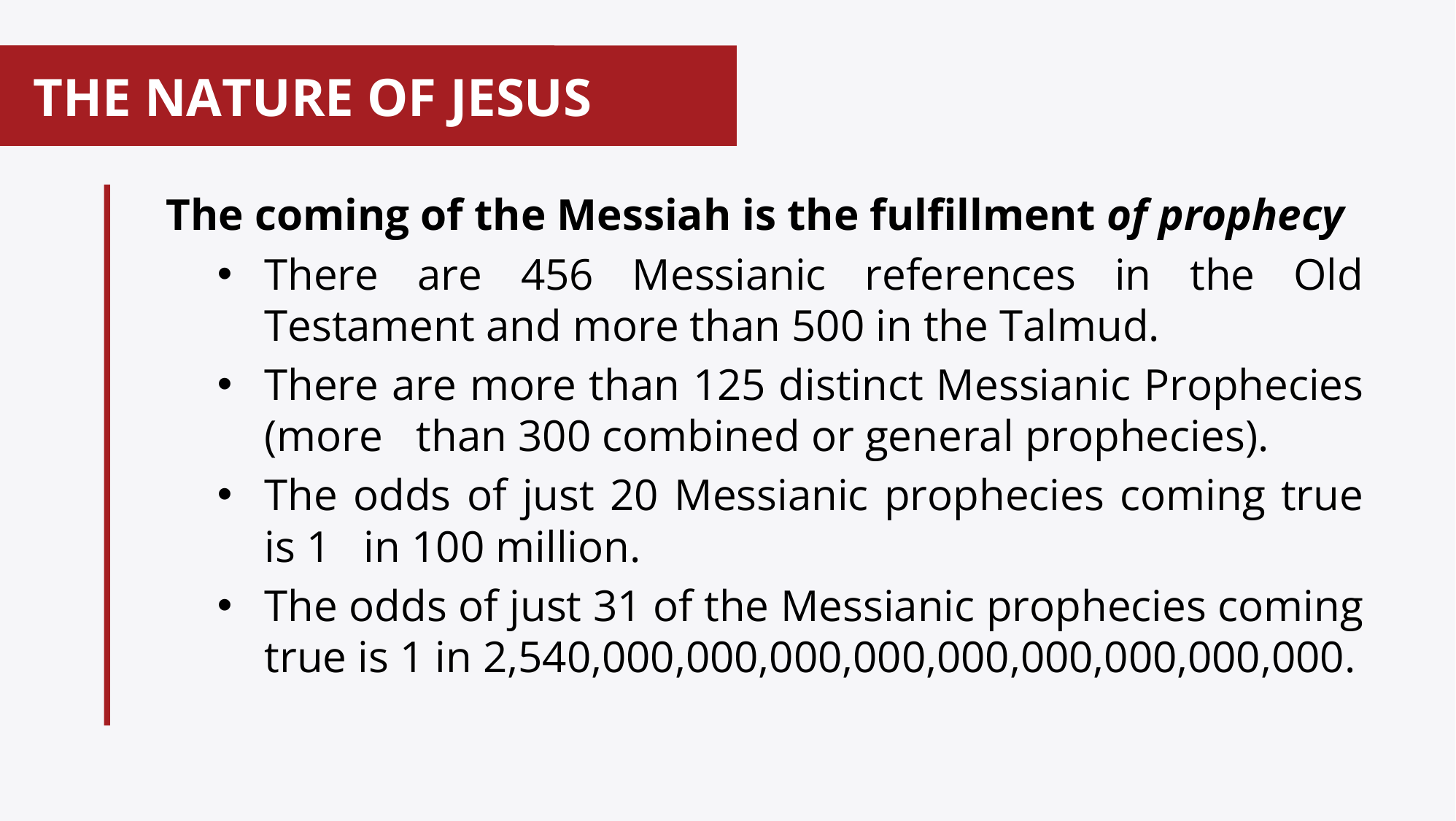

# THE NATURE OF JESUS
 The coming of the Messiah is the fulfillment of prophecy
There are 456 Messianic references in the Old Testament and more than 500 in the Talmud.
There are more than 125 distinct Messianic Prophecies (more   than 300 combined or general prophecies).
The odds of just 20 Messianic prophecies coming true is 1   in 100 million.
The odds of just 31 of the Messianic prophecies coming true is 1 in 2,540,000,000,000,000,000,000,000,000,000.